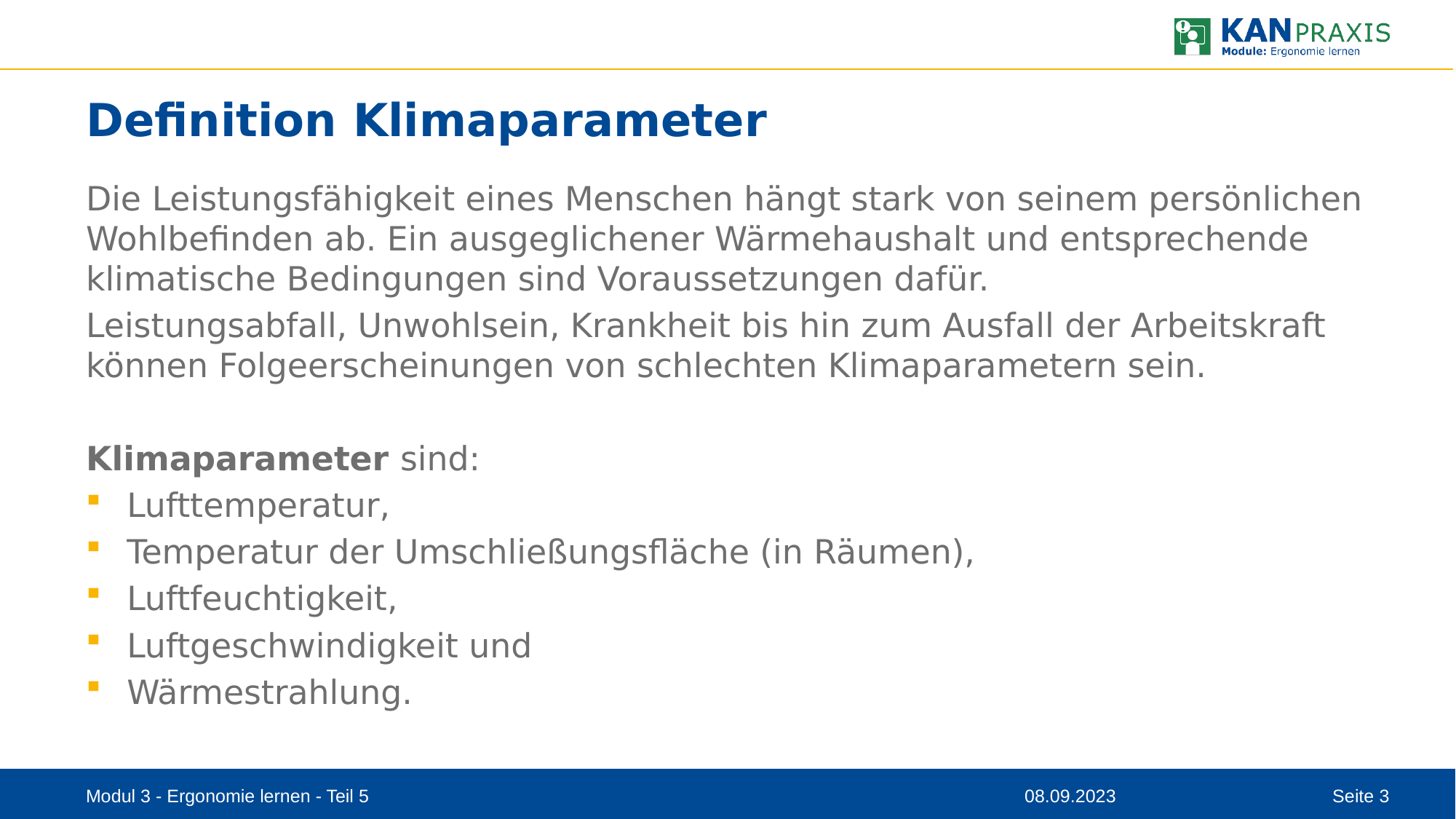

# Definition Klimaparameter
Die Leistungsfähigkeit eines Menschen hängt stark von seinem persönlichen Wohlbefinden ab. Ein ausgeglichener Wärmehaushalt und entsprechende klimatische Bedingungen sind Voraussetzungen dafür.
Leistungsabfall, Unwohlsein, Krankheit bis hin zum Ausfall der Arbeitskraft können Folgeerscheinungen von schlechten Klimaparametern sein.

Klimaparameter sind:
Lufttemperatur,
Temperatur der Umschließungsfläche (in Räumen),
Luftfeuchtigkeit,
Luftgeschwindigkeit und
Wärmestrahlung.

Modul 3 - Ergonomie lernen - Teil 5
08.09.2023
Seite 3